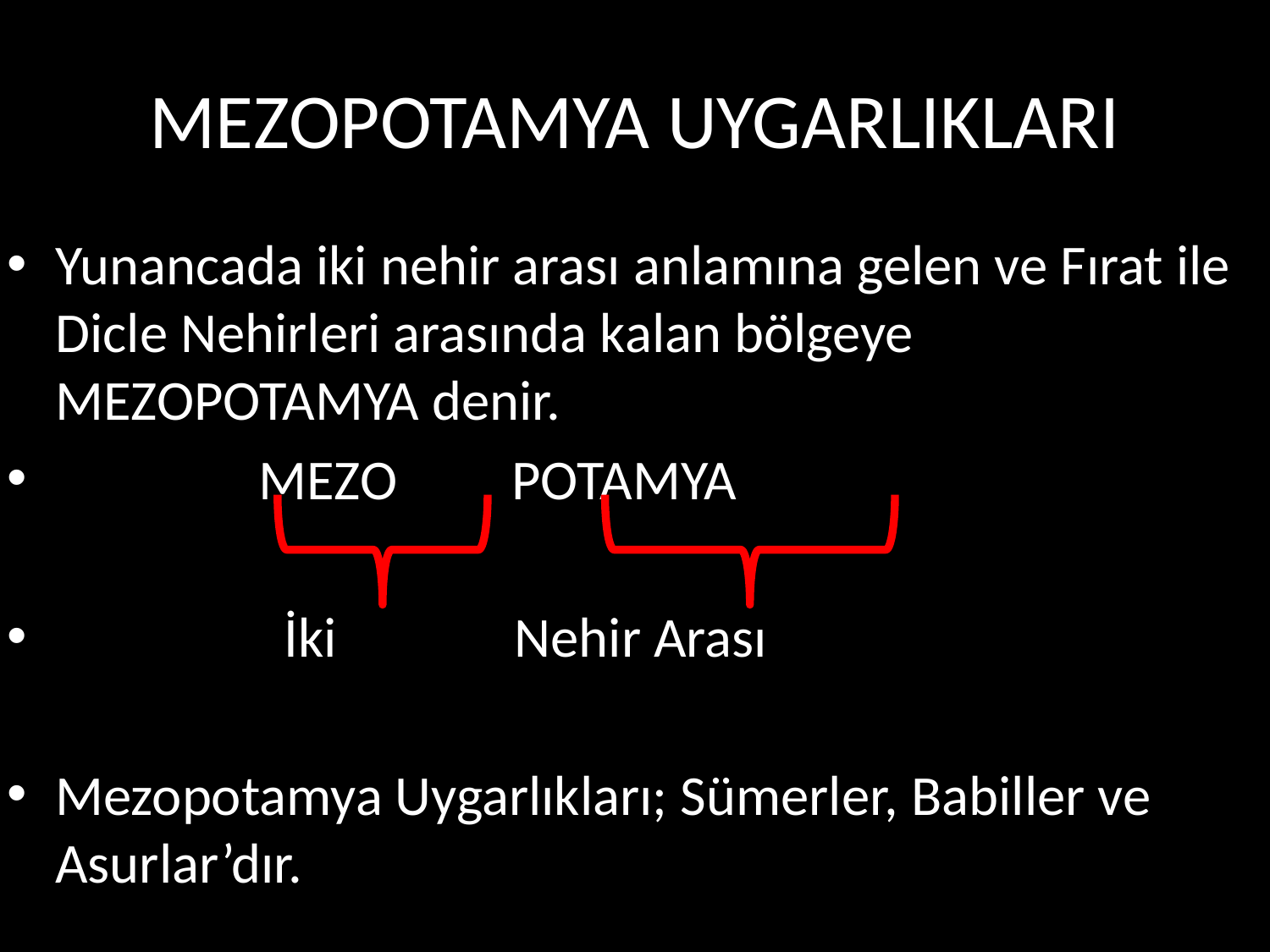

# MEZOPOTAMYA UYGARLIKLARI
Yunancada iki nehir arası anlamına gelen ve Fırat ile Dicle Nehirleri arasında kalan bölgeye MEZOPOTAMYA denir.
                MEZO         POTAMYA

                  İki              Nehir Arası

Mezopotamya Uygarlıkları; Sümerler, Babiller ve  Asurlar’dır.